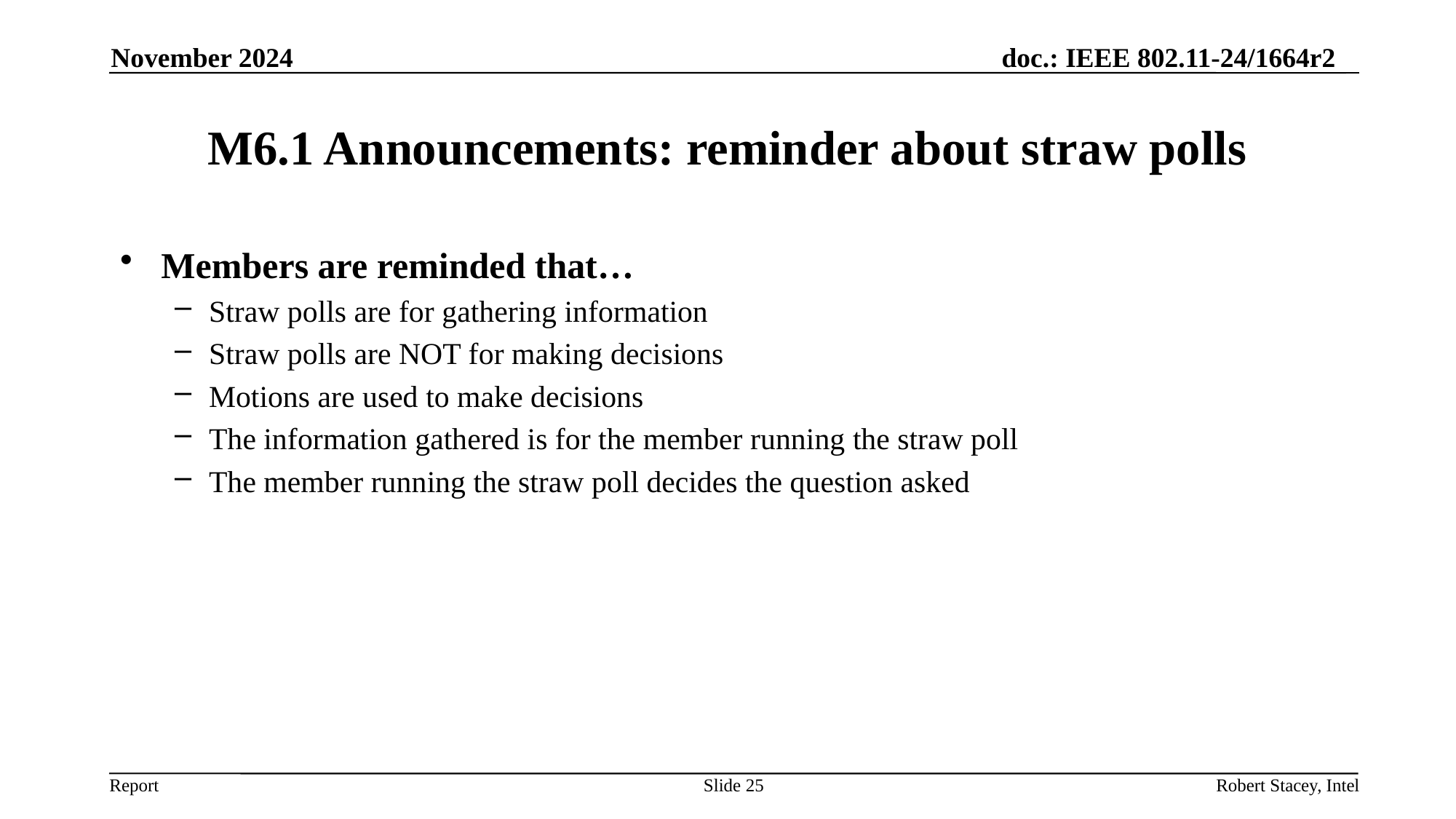

November 2024
# M6.1 Announcements: reminder about straw polls
Members are reminded that…
Straw polls are for gathering information
Straw polls are NOT for making decisions
Motions are used to make decisions
The information gathered is for the member running the straw poll
The member running the straw poll decides the question asked
Slide 25
Robert Stacey, Intel